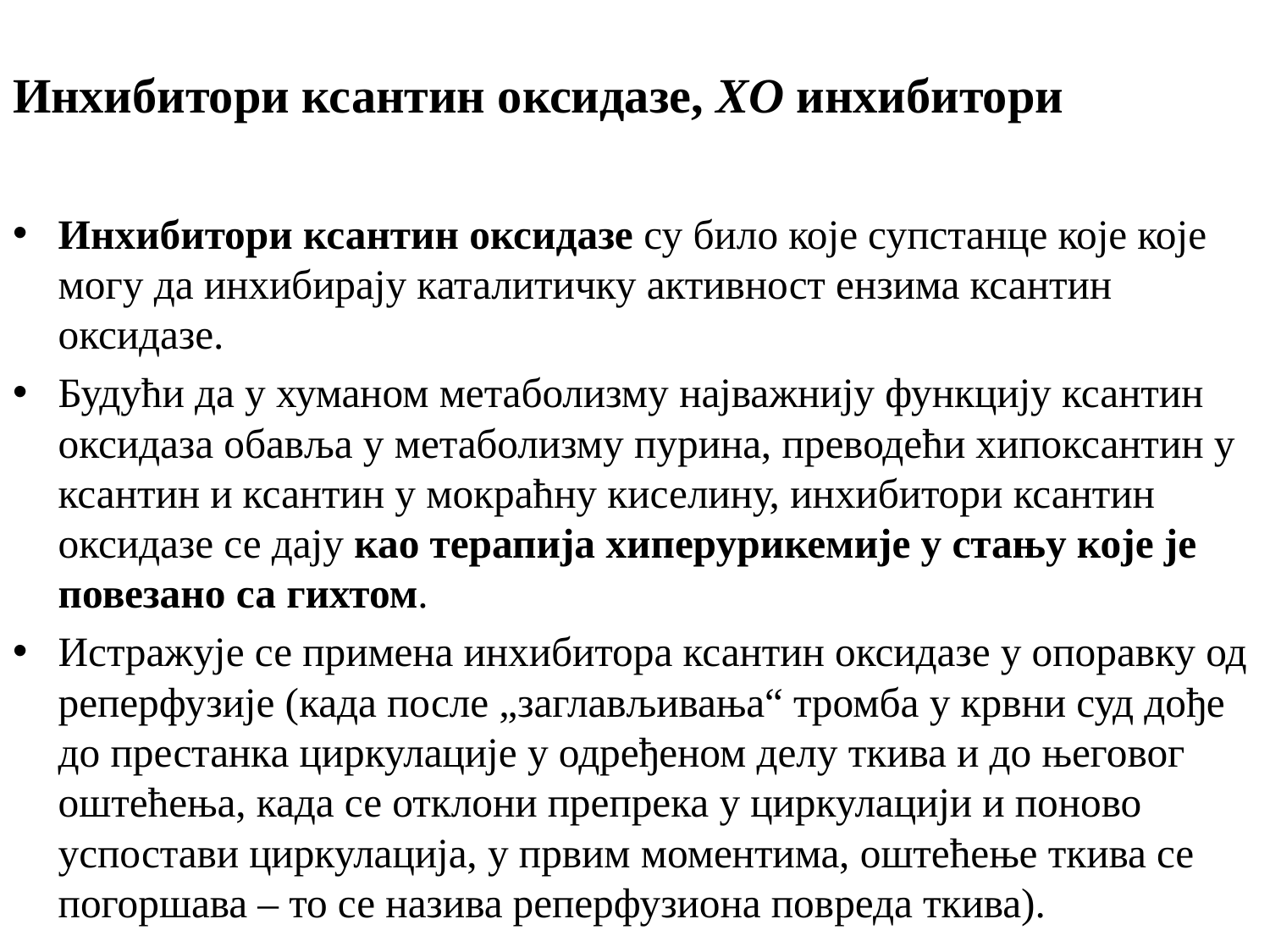

# Инхибитори ксантин оксидазе, XO инхибитори
Инхибитори ксантин оксидазе су било које супстанце које које могу да инхибирају каталитичку активност ензима ксантин оксидазе.
Будући да у хуманом метаболизму најважнију функцију ксантин оксидаза обавља у метаболизму пурина, преводећи хипоксантин у ксантин и ксантин у мокраћну киселину, инхибитори ксантин оксидазе се дају као терапија хиперурикемије у стању које је повезано са гихтом.
Истражује се примена инхибитора ксантин оксидазе у опоравку од реперфузије (када после „заглављивања“ тромба у крвни суд дође до престанка циркулације у одређеном делу ткива и до његовог оштећења, када се отклони препрека у циркулацији и поново успостави циркулација, у првим моментима, оштећење ткива се погоршава – то се назива реперфузиона повреда ткива).